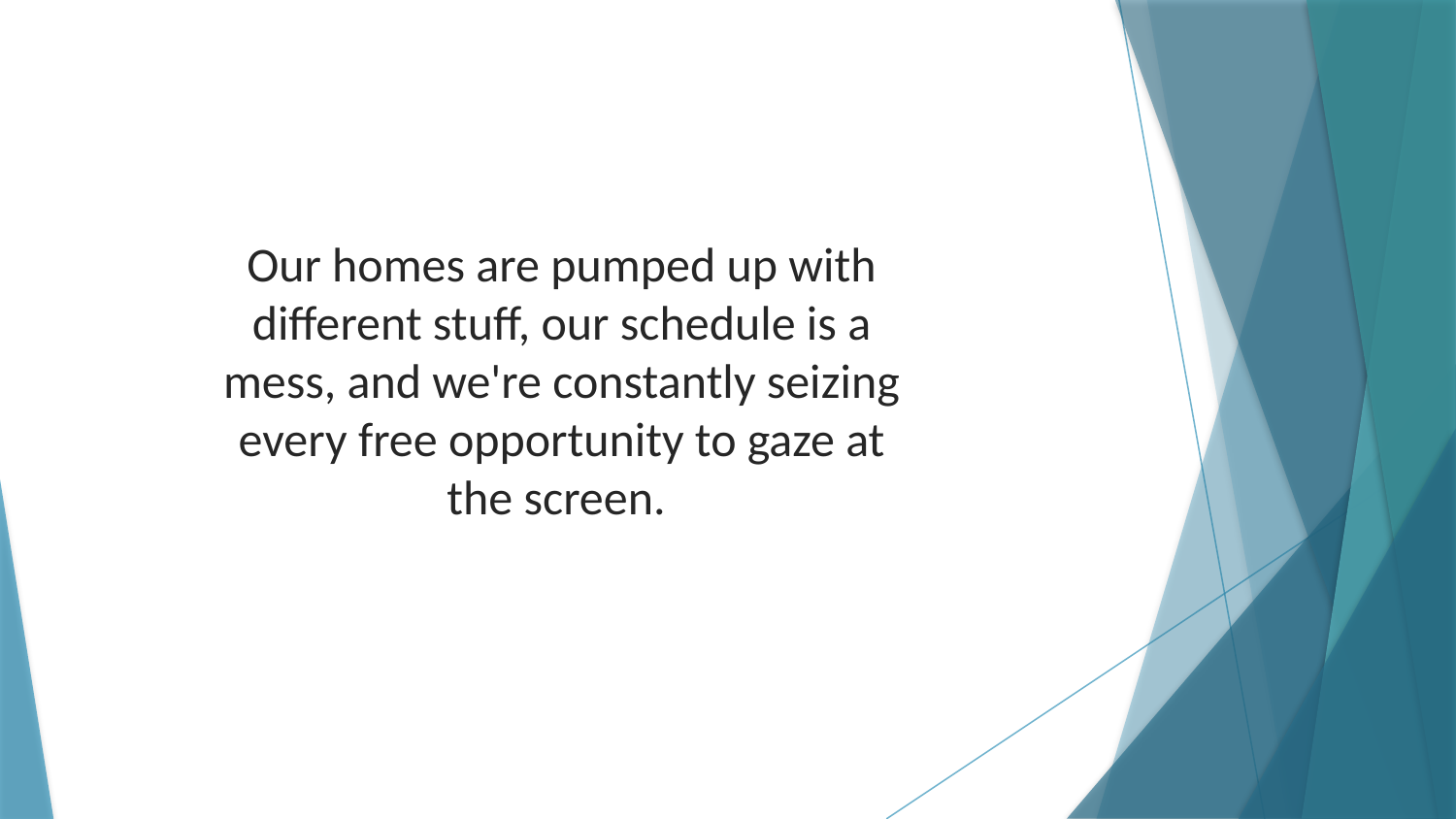

Our homes are pumped up with different stuff, our schedule is a mess, and we're constantly seizing every free opportunity to gaze at the screen.